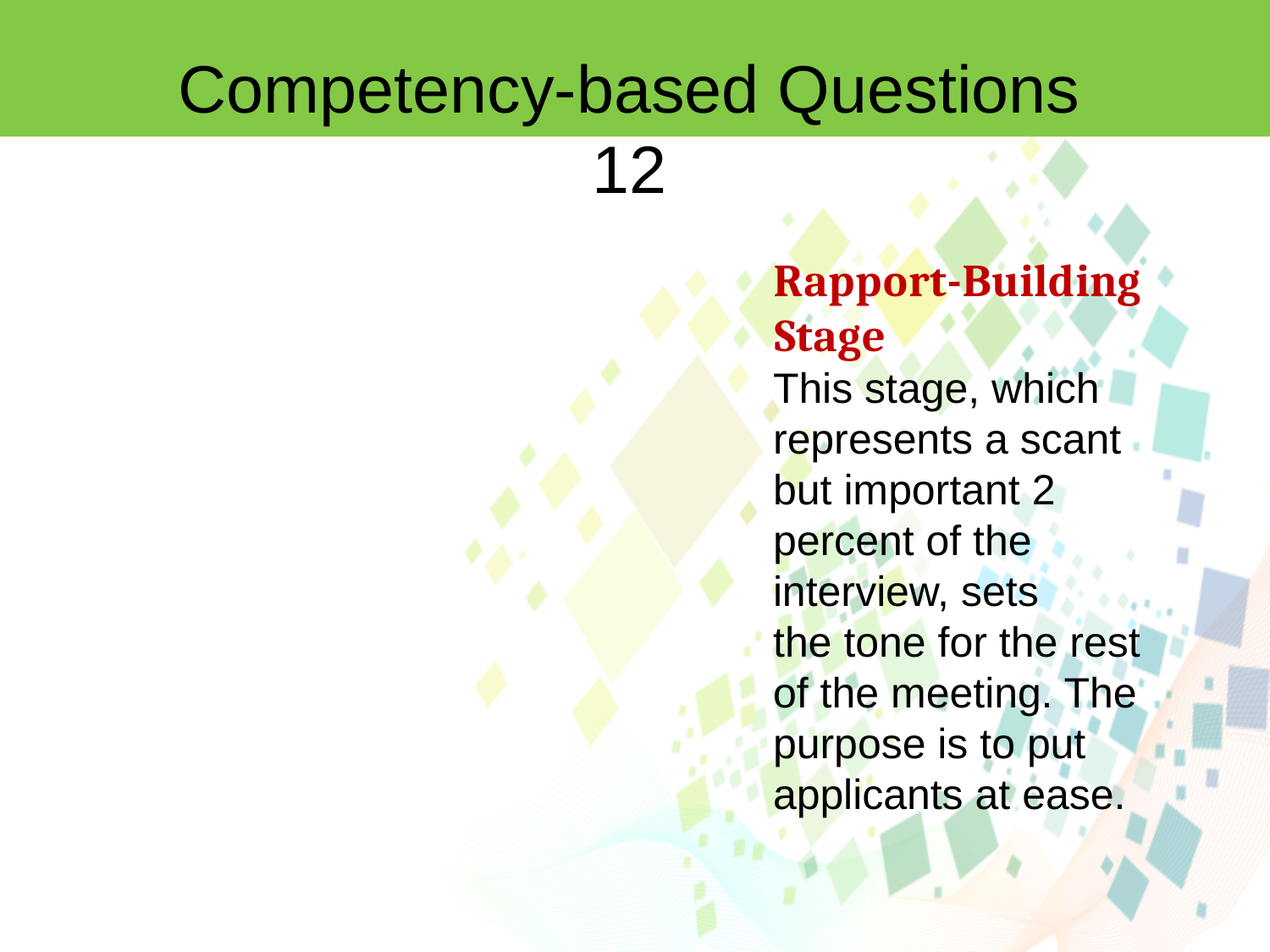

Competency-based Questions 12
Rapport-Building Stage
This stage, which represents a scant but important 2 percent of the interview, sets
the tone for the rest of the meeting. The purpose is to put applicants at ease.